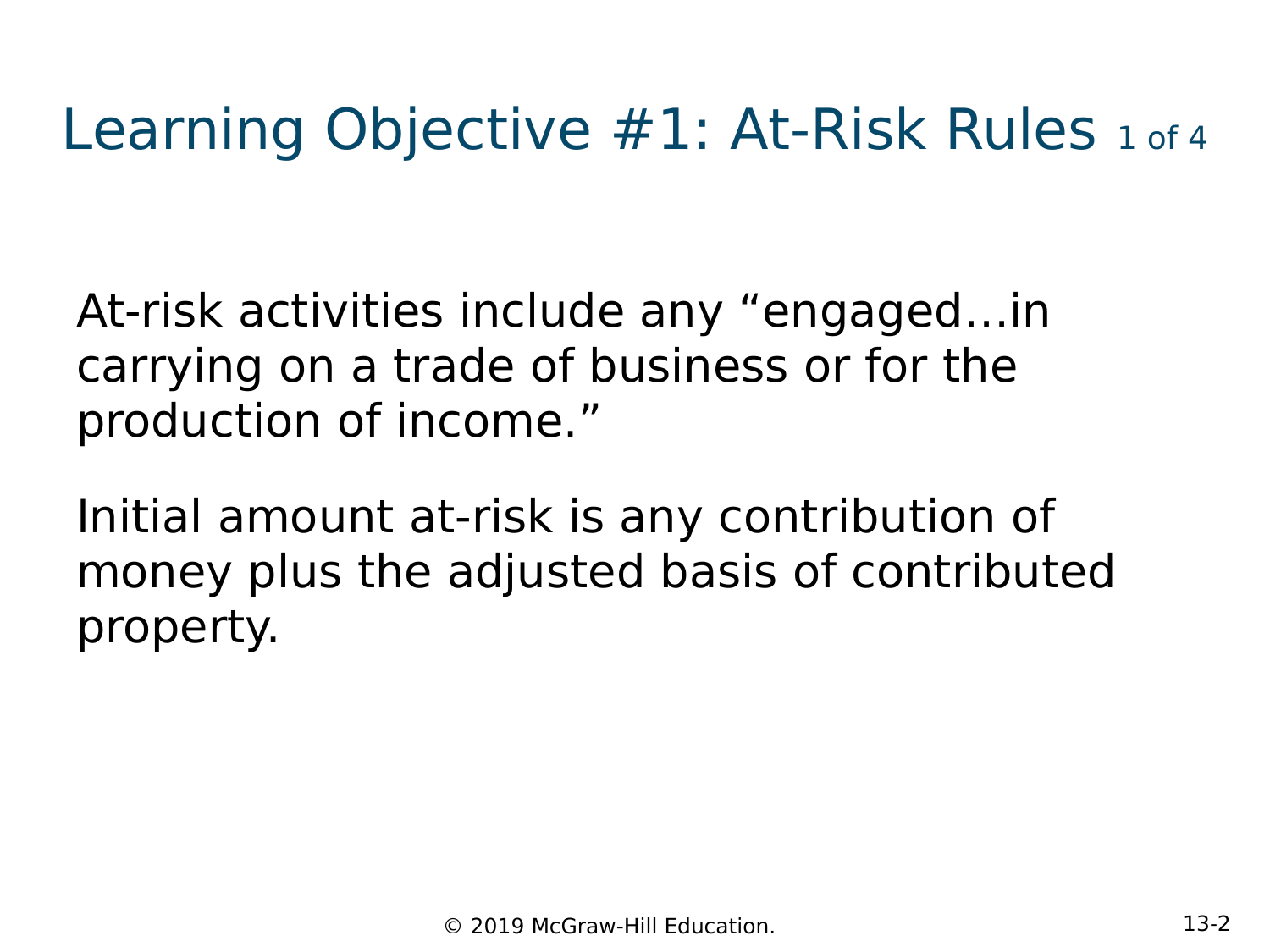

# Learning Objective #1: At-Risk Rules 1 of 4
At-risk activities include any “engaged…in carrying on a trade of business or for the production of income.”
Initial amount at-risk is any contribution of money plus the adjusted basis of contributed property.